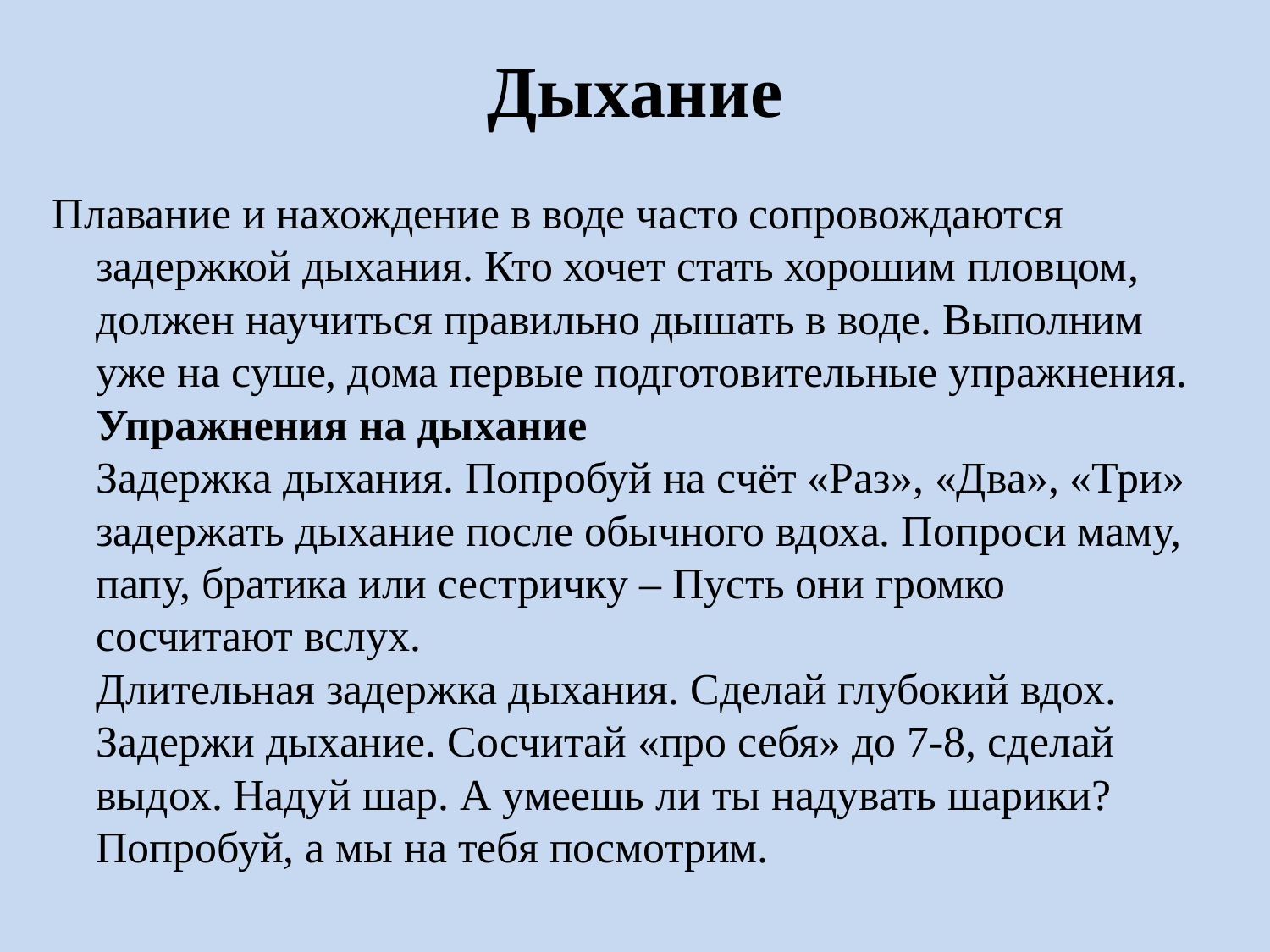

# Дыхание
Плавание и нахождение в воде часто сопровождаются задержкой дыхания. Кто хочет стать хорошим пловцом, должен научиться правильно дышать в воде. Выполним уже на суше, дома первые подготовительные упражнения.
Упражнения на дыхание
Задержка дыхания. Попробуй на счёт «Раз», «Два», «Три» задержать дыхание после обычного вдоха. Попроси маму, папу, братика или сестричку – Пусть они громко сосчитают вслух.
Длительная задержка дыхания. Сделай глубокий вдох. Задержи дыхание. Сосчитай «про себя» до 7-8, сделай выдох. Надуй шар. А умеешь ли ты надувать шарики? Попробуй, а мы на тебя посмотрим.